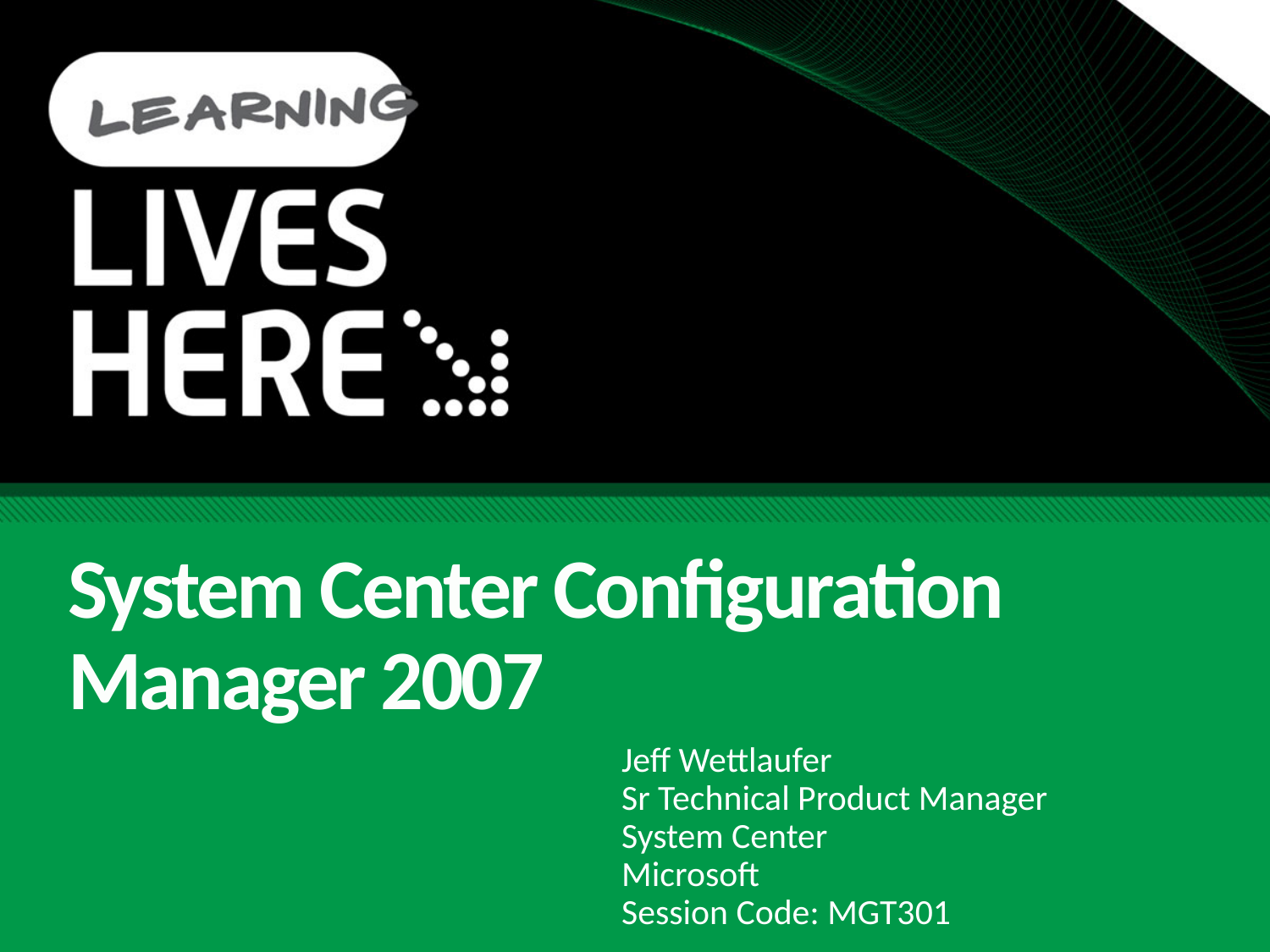

# System Center Configuration Manager 2007
Jeff Wettlaufer
Sr Technical Product Manager
System Center
Microsoft
Session Code: MGT301